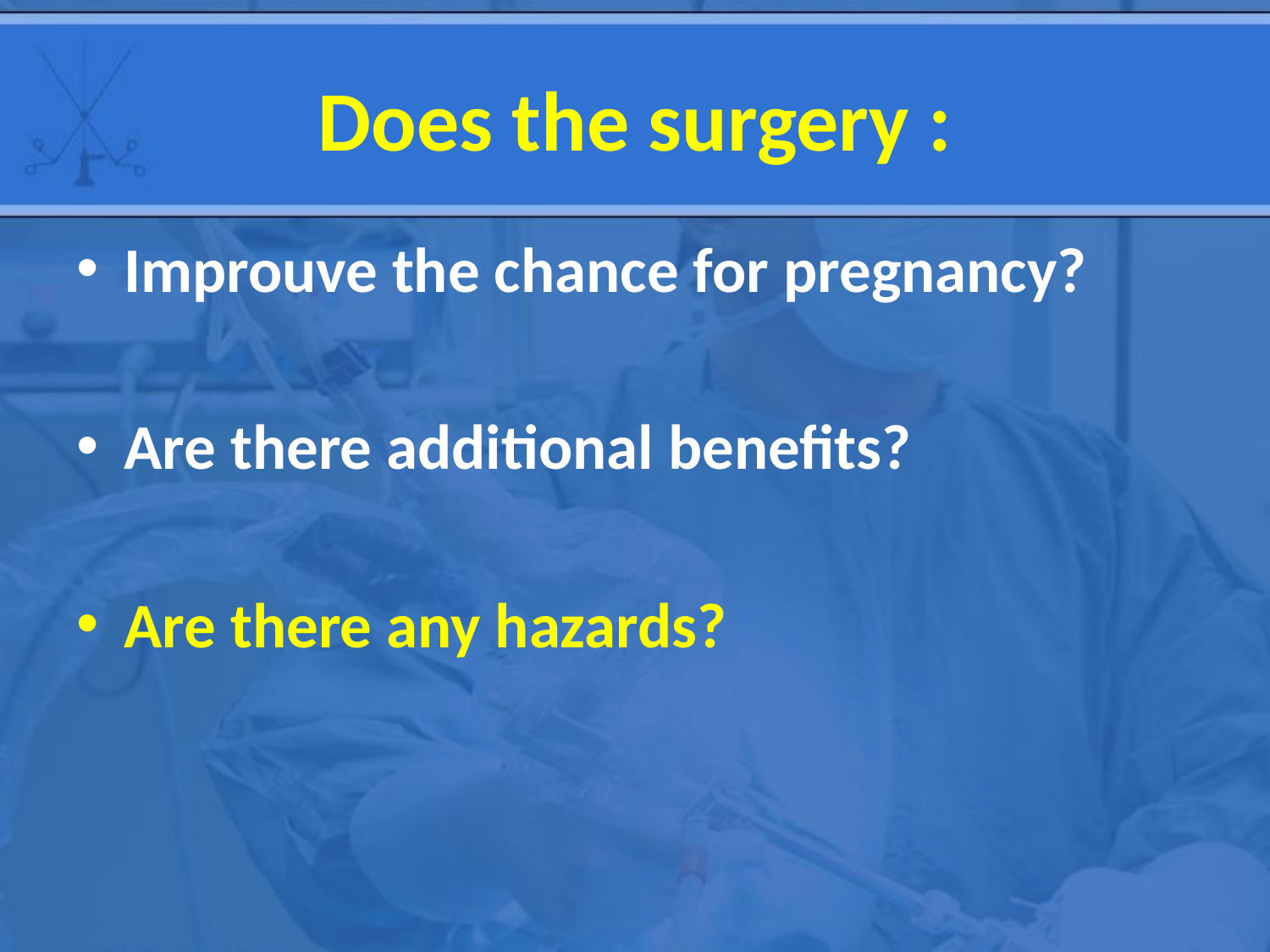

# Does the surgery :
Improuve the chance for pregnancy?

Are there additional benefits?

Are there any hazards?